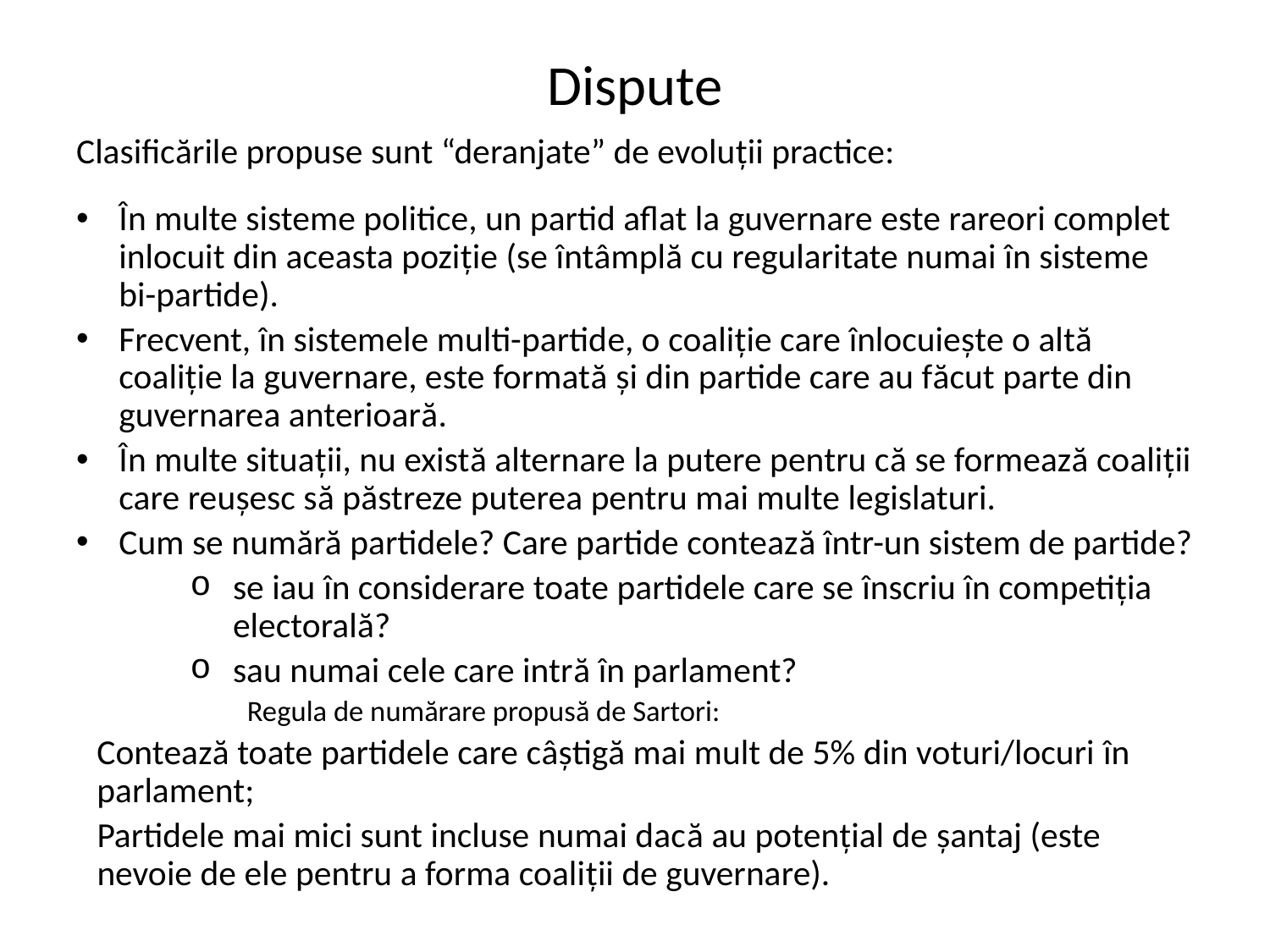

# Dispute
Clasificările propuse sunt “deranjate” de evoluții practice:

În multe sisteme politice, un partid aflat la guvernare este rareori complet inlocuit din aceasta poziție (se întâmplă cu regularitate numai în sisteme bi-partide).
Frecvent, în sistemele multi-partide, o coaliție care înlocuiește o altă coaliție la guvernare, este formată și din partide care au făcut parte din guvernarea anterioară.
În multe situații, nu există alternare la putere pentru că se formează coaliții care reușesc să păstreze puterea pentru mai multe legislaturi.
Cum se numără partidele? Care partide contează într-un sistem de partide?
se iau în considerare toate partidele care se înscriu în competiția electorală?
sau numai cele care intră în parlament?
Regula de numărare propusă de Sartori:
Contează toate partidele care câștigă mai mult de 5% din voturi/locuri în parlament;
Partidele mai mici sunt incluse numai dacă au potențial de șantaj (este nevoie de ele pentru a forma coaliții de guvernare).